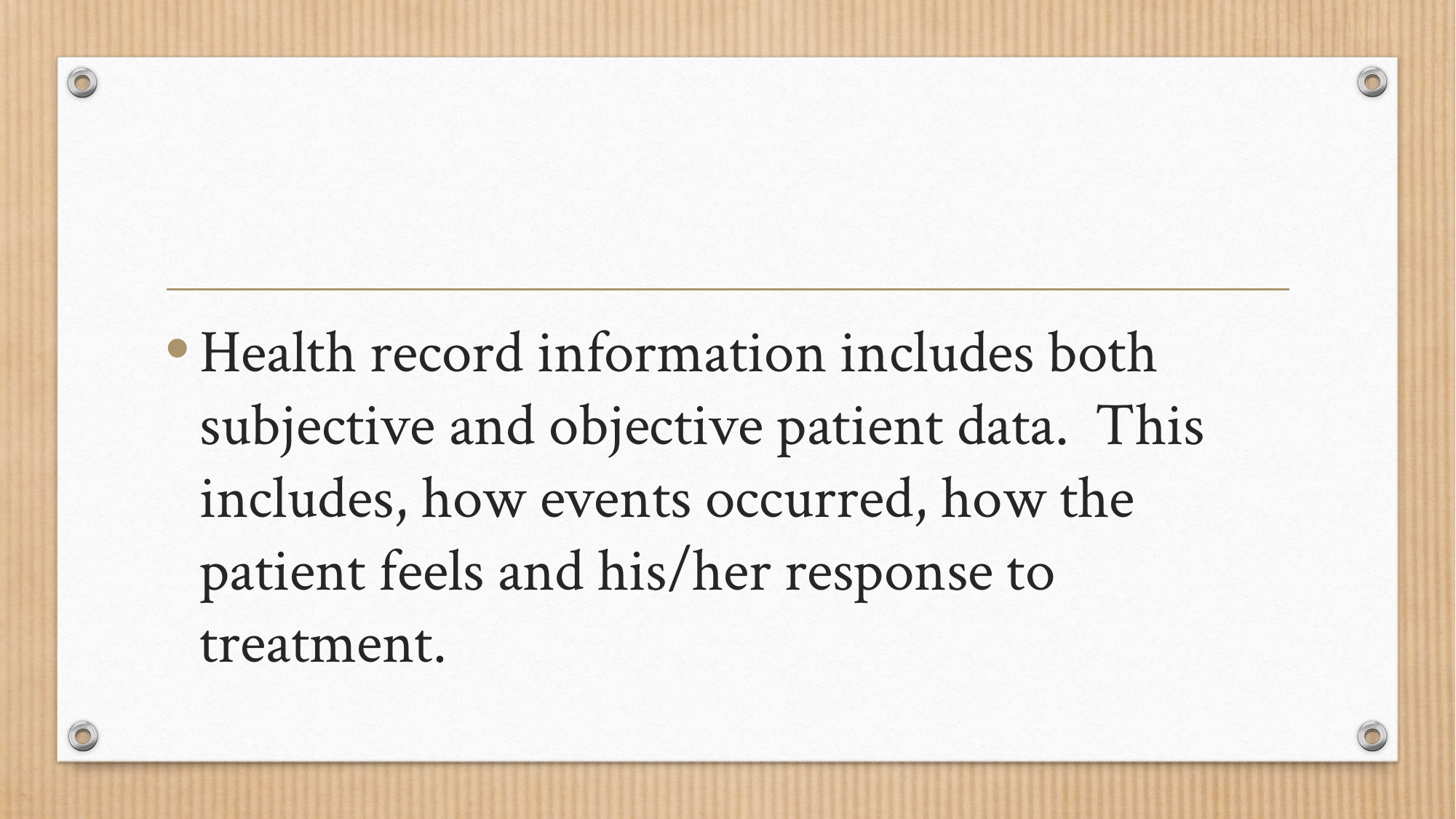

#
Health record information includes both subjective and objective patient data.  This includes, how events occurred, how the patient feels and his/her response to treatment.